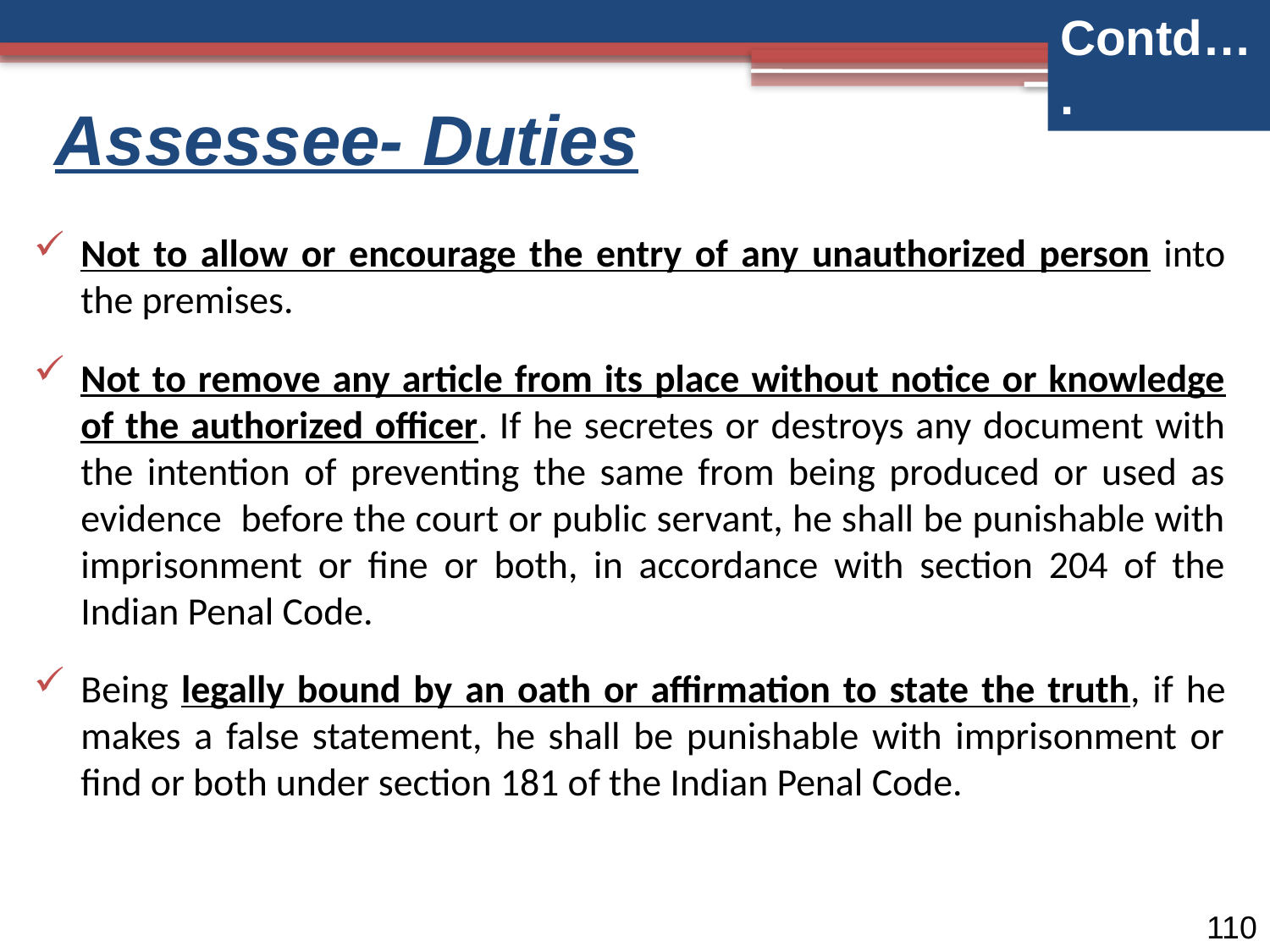

Contd….
# Assessee- Duties
Not to allow or encourage the entry of any unauthorized person into the premises.

Not to remove any article from its place without notice or knowledge of the authorized officer. If he secretes or destroys any document with the intention of preventing the same from being produced or used as evidence  before the court or public servant, he shall be punishable with imprisonment or fine or both, in accordance with section 204 of the Indian Penal Code.

Being legally bound by an oath or affirmation to state the truth, if he makes a false statement, he shall be punishable with imprisonment or find or both under section 181 of the Indian Penal Code.
110